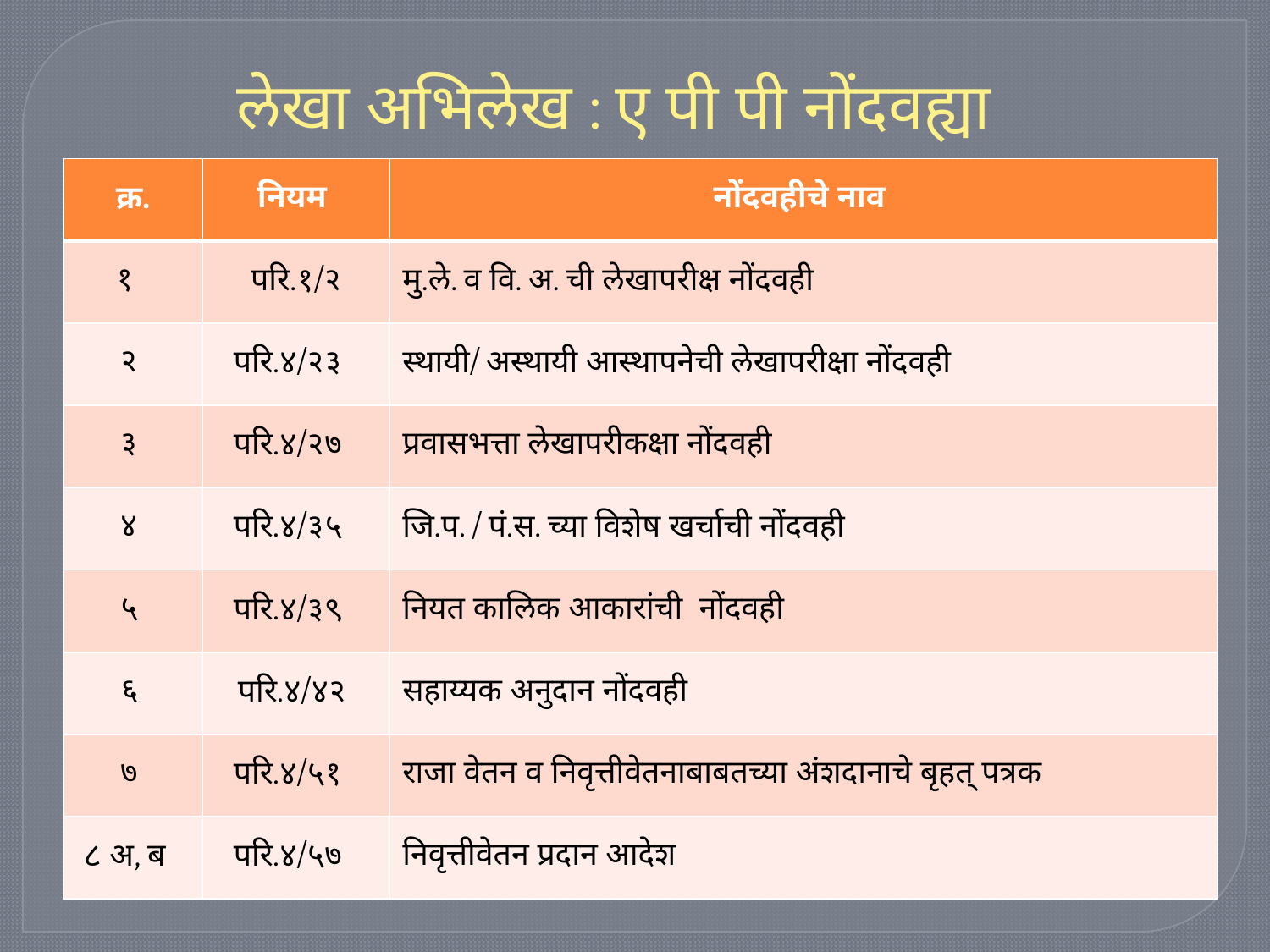

# लेखा अभिलेख : ए पी पी नोंदवह्या
| क्र. | नियम | नोंदवहीचे नाव |
| --- | --- | --- |
| १ | परि.१/२ | मु.ले. व वि. अ. ची लेखापरीक्ष नोंदवही |
| २ | परि.४/२३ | स्थायी/ अस्थायी आस्थापनेची लेखापरीक्षा नोंदवही |
| ३ | परि.४/२७ | प्रवासभत्ता लेखापरीकक्षा नोंदवही |
| ४ | परि.४/३५ | जि.प. / पं.स. च्या विशेष खर्चाची नोंदवही |
| ५ | परि.४/३९ | नियत कालिक आकारांची नोंदवही |
| ६ | परि.४/४२ | सहाय्यक अनुदान नोंदवही |
| ७ | परि.४/५१ | राजा वेतन व निवृत्तीवेतनाबाबतच्या अंशदानाचे बृहत् पत्रक |
| ८ अ, ब | परि.४/५७ | निवृत्तीवेतन प्रदान आदेश |